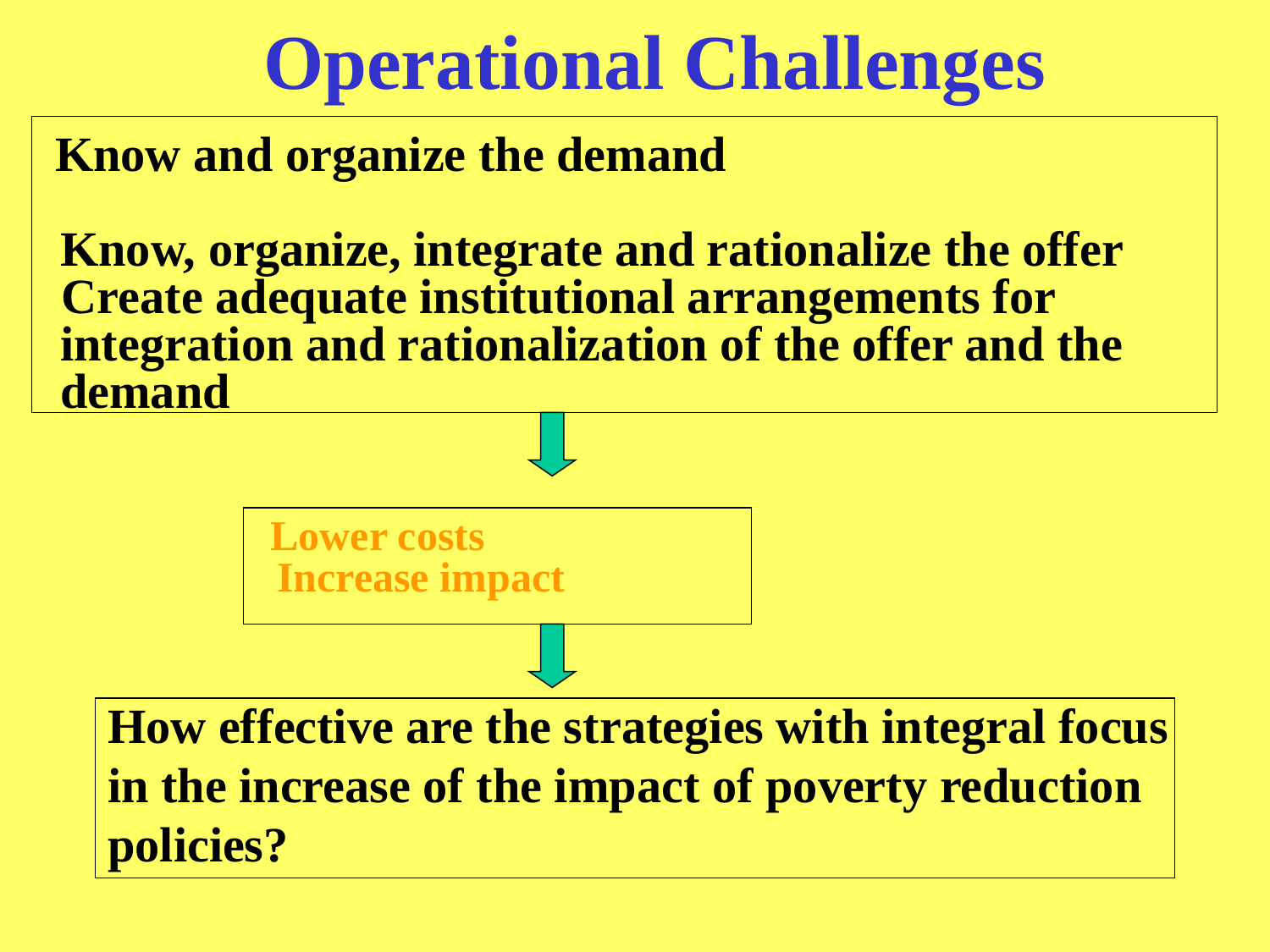

# Operational Challenges

    Know and organize the demand

	Know, organize, integrate and rationalize the offer
    Create adequate institutional arrangements for integration and rationalization of the offer and the demand

                     Lower costs
                         Increase impact

How effective are the strategies with integral focus in the increase of the impact of poverty reduction policies?